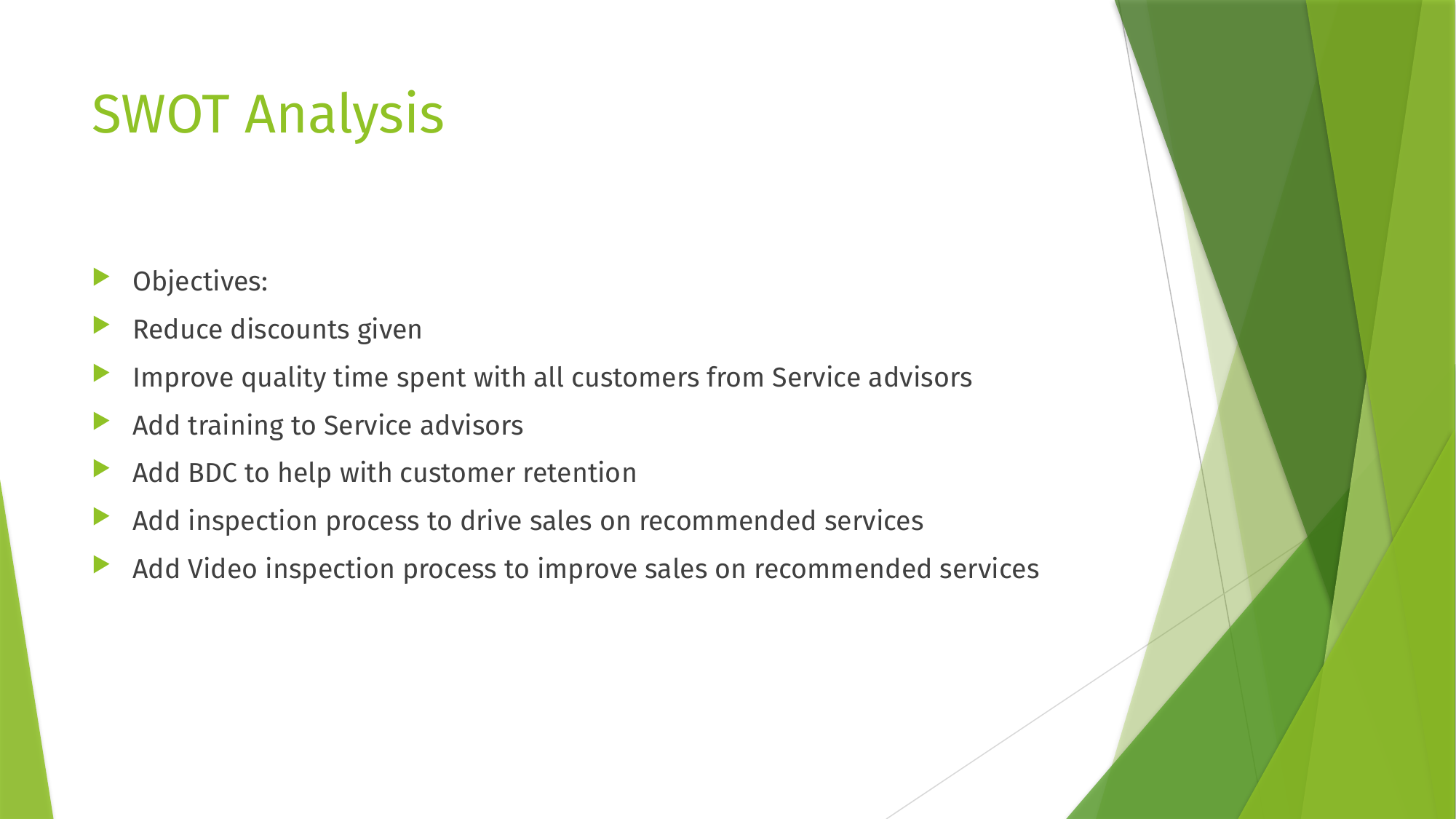

# SWOT Analysis
Objectives:
Reduce discounts given
Improve quality time spent with all customers from Service advisors
Add training to Service advisors
Add BDC to help with customer retention
Add inspection process to drive sales on recommended services
Add Video inspection process to improve sales on recommended services